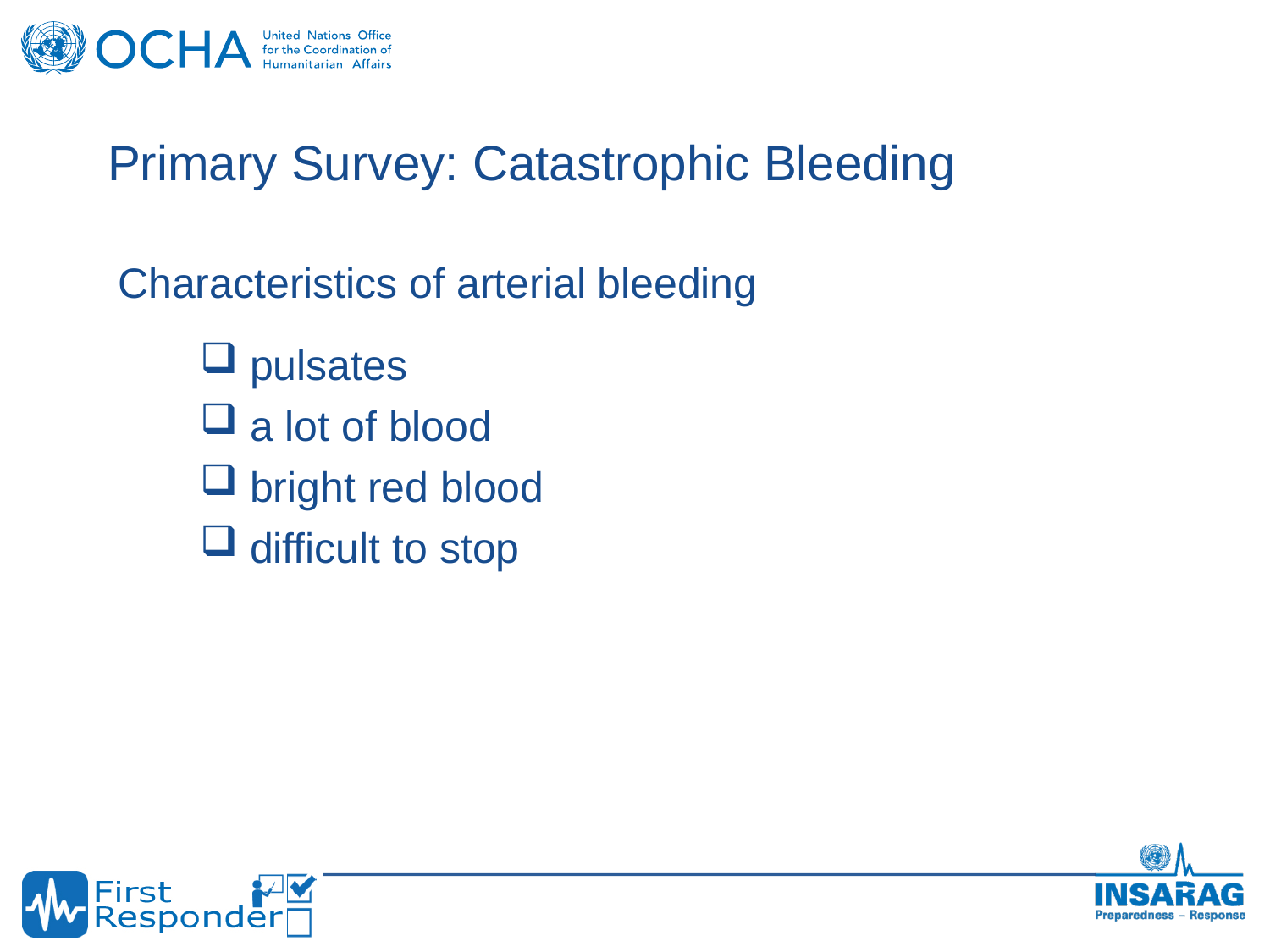

Primary Survey: Catastrophic Bleeding
Characteristics of arterial bleeding
 pulsates
 a lot of blood
 bright red blood
 difficult to stop